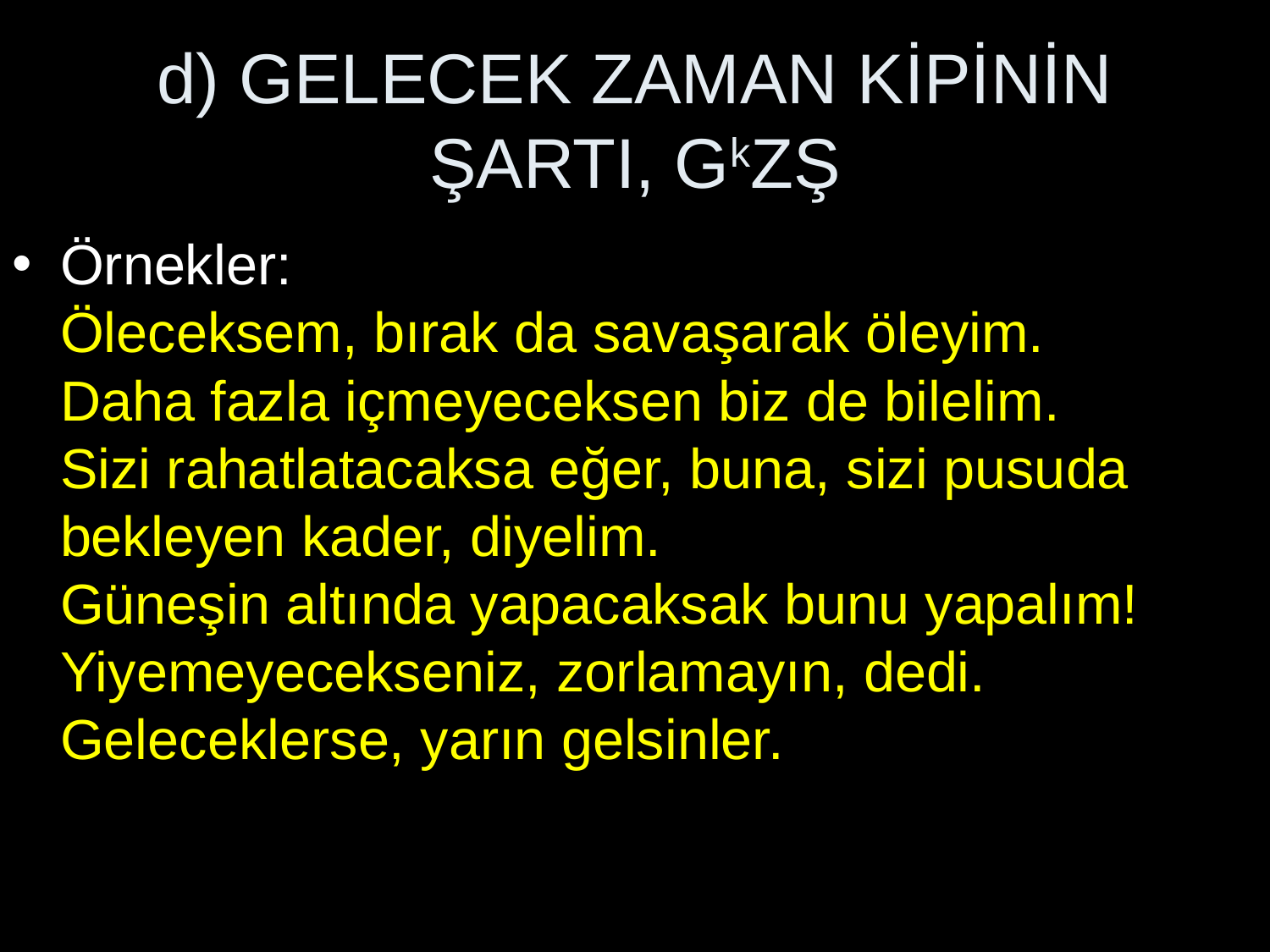

# d) GELECEK ZAMAN KİPİNİN ŞARTI, GkZŞ
Örnekler:
Öleceksem, bırak da savaşarak öleyim.
Daha fazla içmeyeceksen biz de bilelim.
Sizi rahatlatacaksa eğer, buna, sizi pusuda bekleyen kader, diyelim.
Güneşin altında yapacaksak bunu yapalım!
Yiyemeyecekseniz, zorlamayın, dedi.
Geleceklerse, yarın gelsinler.